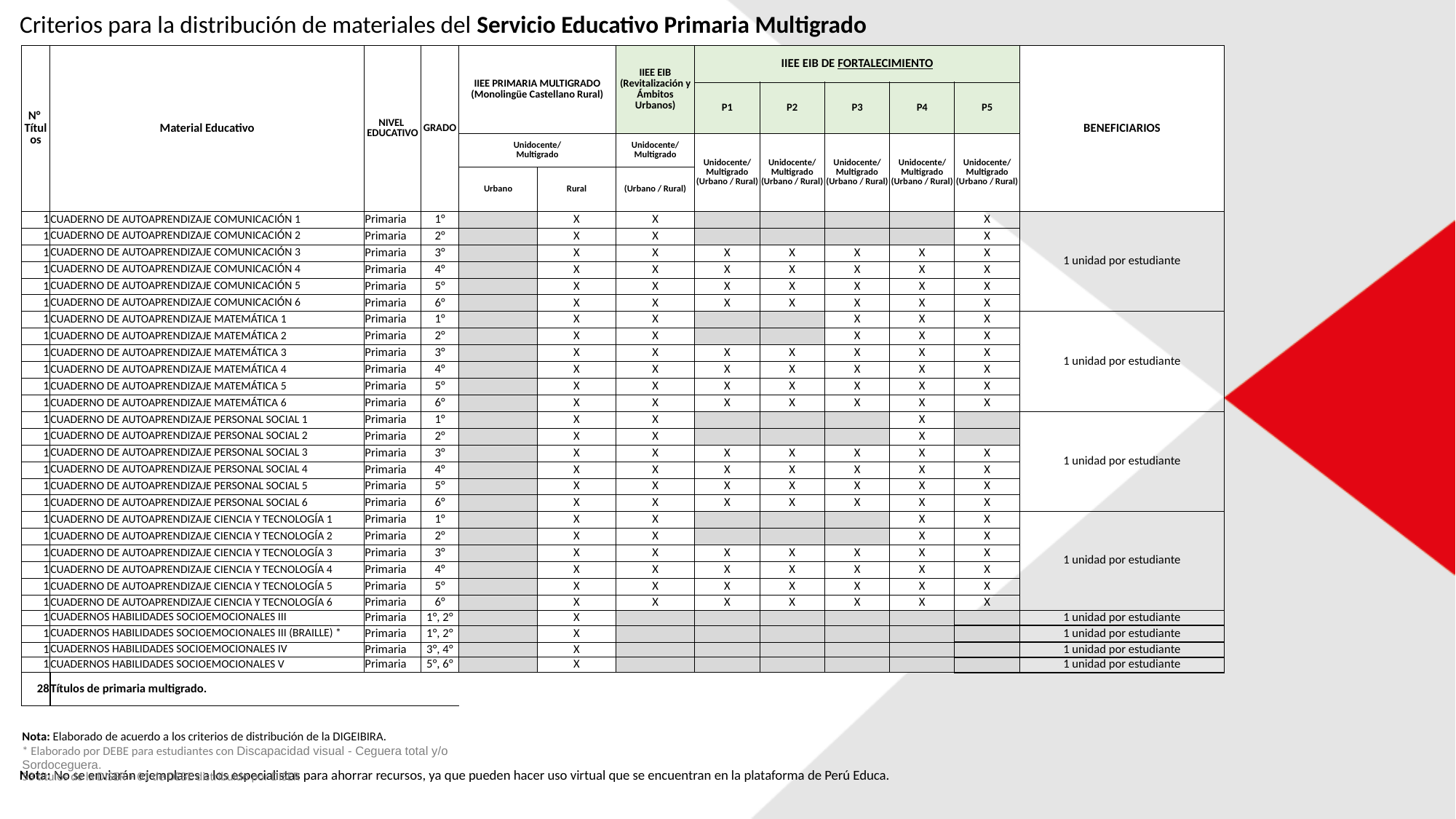

Criterios para la distribución de materiales del Servicio Educativo Primaria Multigrado
| N° Títulos | Material Educativo | NIVEL EDUCATIVO | GRADO | IIEE PRIMARIA MULTIGRADO (Monolingüe Castellano Rural) |  | IIEE EIB (Revitalización y Ámbitos Urbanos) | IIEE EIB DE FORTALECIMIENTO |  |  |  |  | BENEFICIARIOS |
| --- | --- | --- | --- | --- | --- | --- | --- | --- | --- | --- | --- | --- |
|  |  |  |  |  |  |  | P1 | P2 | P3 | P4 | P5 |  |
|  |  |  |  | Unidocente/ Multigrado |  | Unidocente/Multigrado | Unidocente/Multigrado (Urbano / Rural) | Unidocente/Multigrado (Urbano / Rural) | Unidocente/Multigrado (Urbano / Rural) | Unidocente/Multigrado (Urbano / Rural) | Unidocente/Multigrado (Urbano / Rural) |  |
|  |  |  |  | Urbano | Rural | (Urbano / Rural) |  |  |  |  |  |  |
| 1 | CUADERNO DE AUTOAPRENDIZAJE COMUNICACIÓN 1 | Primaria | 1° |  | X | X |  |  |  |  | X | 1 unidad por estudiante |
| 1 | CUADERNO DE AUTOAPRENDIZAJE COMUNICACIÓN 2 | Primaria | 2° |  | X | X |  |  |  |  | X |  |
| 1 | CUADERNO DE AUTOAPRENDIZAJE COMUNICACIÓN 3 | Primaria | 3° |  | X | X | X | X | X | X | X |  |
| 1 | CUADERNO DE AUTOAPRENDIZAJE COMUNICACIÓN 4 | Primaria | 4° |  | X | X | X | X | X | X | X |  |
| 1 | CUADERNO DE AUTOAPRENDIZAJE COMUNICACIÓN 5 | Primaria | 5° |  | X | X | X | X | X | X | X |  |
| 1 | CUADERNO DE AUTOAPRENDIZAJE COMUNICACIÓN 6 | Primaria | 6° |  | X | X | X | X | X | X | X |  |
| 1 | CUADERNO DE AUTOAPRENDIZAJE MATEMÁTICA 1 | Primaria | 1° |  | X | X |  |  | X | X | X | 1 unidad por estudiante |
| 1 | CUADERNO DE AUTOAPRENDIZAJE MATEMÁTICA 2 | Primaria | 2° |  | X | X |  |  | X | X | X |  |
| 1 | CUADERNO DE AUTOAPRENDIZAJE MATEMÁTICA 3 | Primaria | 3° |  | X | X | X | X | X | X | X |  |
| 1 | CUADERNO DE AUTOAPRENDIZAJE MATEMÁTICA 4 | Primaria | 4° |  | X | X | X | X | X | X | X |  |
| 1 | CUADERNO DE AUTOAPRENDIZAJE MATEMÁTICA 5 | Primaria | 5° |  | X | X | X | X | X | X | X |  |
| 1 | CUADERNO DE AUTOAPRENDIZAJE MATEMÁTICA 6 | Primaria | 6° |  | X | X | X | X | X | X | X |  |
| 1 | CUADERNO DE AUTOAPRENDIZAJE PERSONAL SOCIAL 1 | Primaria | 1° |  | X | X |  |  |  | X |  | 1 unidad por estudiante |
| 1 | CUADERNO DE AUTOAPRENDIZAJE PERSONAL SOCIAL 2 | Primaria | 2° |  | X | X |  |  |  | X |  |  |
| 1 | CUADERNO DE AUTOAPRENDIZAJE PERSONAL SOCIAL 3 | Primaria | 3° |  | X | X | X | X | X | X | X |  |
| 1 | CUADERNO DE AUTOAPRENDIZAJE PERSONAL SOCIAL 4 | Primaria | 4° |  | X | X | X | X | X | X | X |  |
| 1 | CUADERNO DE AUTOAPRENDIZAJE PERSONAL SOCIAL 5 | Primaria | 5° |  | X | X | X | X | X | X | X |  |
| 1 | CUADERNO DE AUTOAPRENDIZAJE PERSONAL SOCIAL 6 | Primaria | 6° |  | X | X | X | X | X | X | X |  |
| 1 | CUADERNO DE AUTOAPRENDIZAJE CIENCIA Y TECNOLOGÍA 1 | Primaria | 1° |  | X | X |  |  |  | X | X | 1 unidad por estudiante |
| 1 | CUADERNO DE AUTOAPRENDIZAJE CIENCIA Y TECNOLOGÍA 2 | Primaria | 2° |  | X | X |  |  |  | X | X |  |
| 1 | CUADERNO DE AUTOAPRENDIZAJE CIENCIA Y TECNOLOGÍA 3 | Primaria | 3° |  | X | X | X | X | X | X | X |  |
| 1 | CUADERNO DE AUTOAPRENDIZAJE CIENCIA Y TECNOLOGÍA 4 | Primaria | 4° |  | X | X | X | X | X | X | X |  |
| 1 | CUADERNO DE AUTOAPRENDIZAJE CIENCIA Y TECNOLOGÍA 5 | Primaria | 5° |  | X | X | X | X | X | X | X |  |
| 1 | CUADERNO DE AUTOAPRENDIZAJE CIENCIA Y TECNOLOGÍA 6 | Primaria | 6° |  | X | X | X | X | X | X | X |  |
| 1 | CUADERNOS HABILIDADES SOCIOEMOCIONALES III | Primaria | 1°, 2° |  | X |  |  |  |  |  |  | 1 unidad por estudiante |
| 1 | CUADERNOS HABILIDADES SOCIOEMOCIONALES III (BRAILLE) \* | Primaria | 1°, 2° |  | X |  |  |  |  |  |  | 1 unidad por estudiante |
| 1 | CUADERNOS HABILIDADES SOCIOEMOCIONALES IV | Primaria | 3°, 4° |  | X |  |  |  |  |  |  | 1 unidad por estudiante |
| 1 | CUADERNOS HABILIDADES SOCIOEMOCIONALES V | Primaria | 5°, 6° |  | X |  |  |  |  |  |  | 1 unidad por estudiante |
| 28 | Títulos de primaria multigrado. |  |  |  |  |  |  |  |  |  |  |  |
|  |  |  |  |  |  |  |  |  |  |  |  |  |
| Nota: Elaborado de acuerdo a los criterios de distribución de la DIGEIBIRA. \* Elaborado por DEBE para estudiantes con Discapacidad visual - Ceguera total y/o Sordoceguera. 53 títulos de la DISER + 01 de DEBE distribuido por DISER |  |  |  |  |  |  |  |  |  |  |  |  |
Nota: No se enviarán ejemplares a los especialistas para ahorrar recursos, ya que pueden hacer uso virtual que se encuentran en la plataforma de Perú Educa.